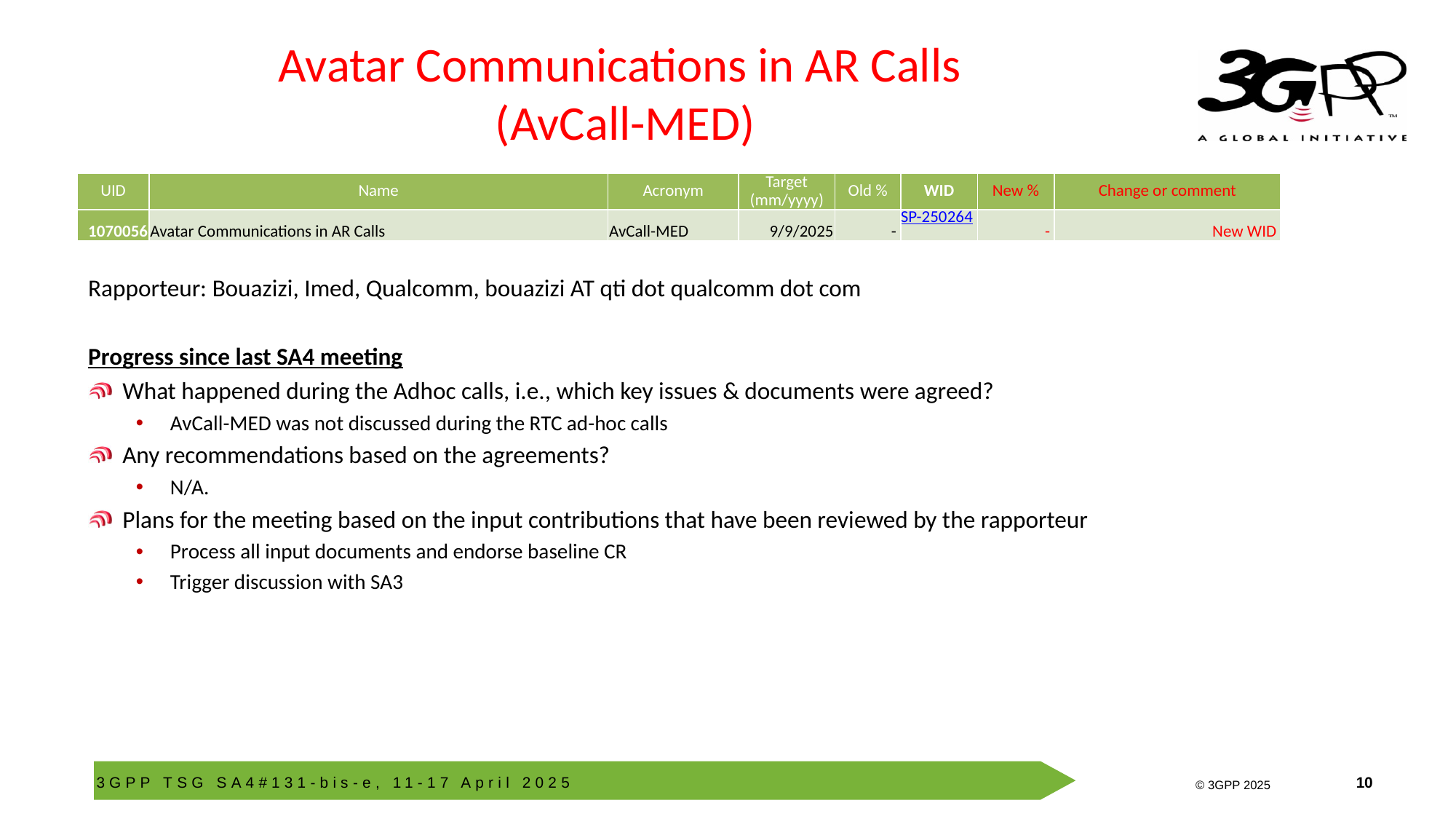

# Avatar Communications in AR Calls (AvCall-MED)
| UID | Name | Acronym | Target (mm/yyyy) | Old % | WID | New % | Change or comment |
| --- | --- | --- | --- | --- | --- | --- | --- |
| 1070056 | Avatar Communications in AR Calls | AvCall-MED | 9/9/2025 | - | SP-250264 | - | New WID |
Rapporteur: Bouazizi, Imed, Qualcomm, bouazizi AT qti dot qualcomm dot com

Progress since last SA4 meeting
What happened during the Adhoc calls, i.e., which key issues & documents were agreed?
AvCall-MED was not discussed during the RTC ad-hoc calls
Any recommendations based on the agreements?
N/A.
Plans for the meeting based on the input contributions that have been reviewed by the rapporteur
Process all input documents and endorse baseline CR
Trigger discussion with SA3